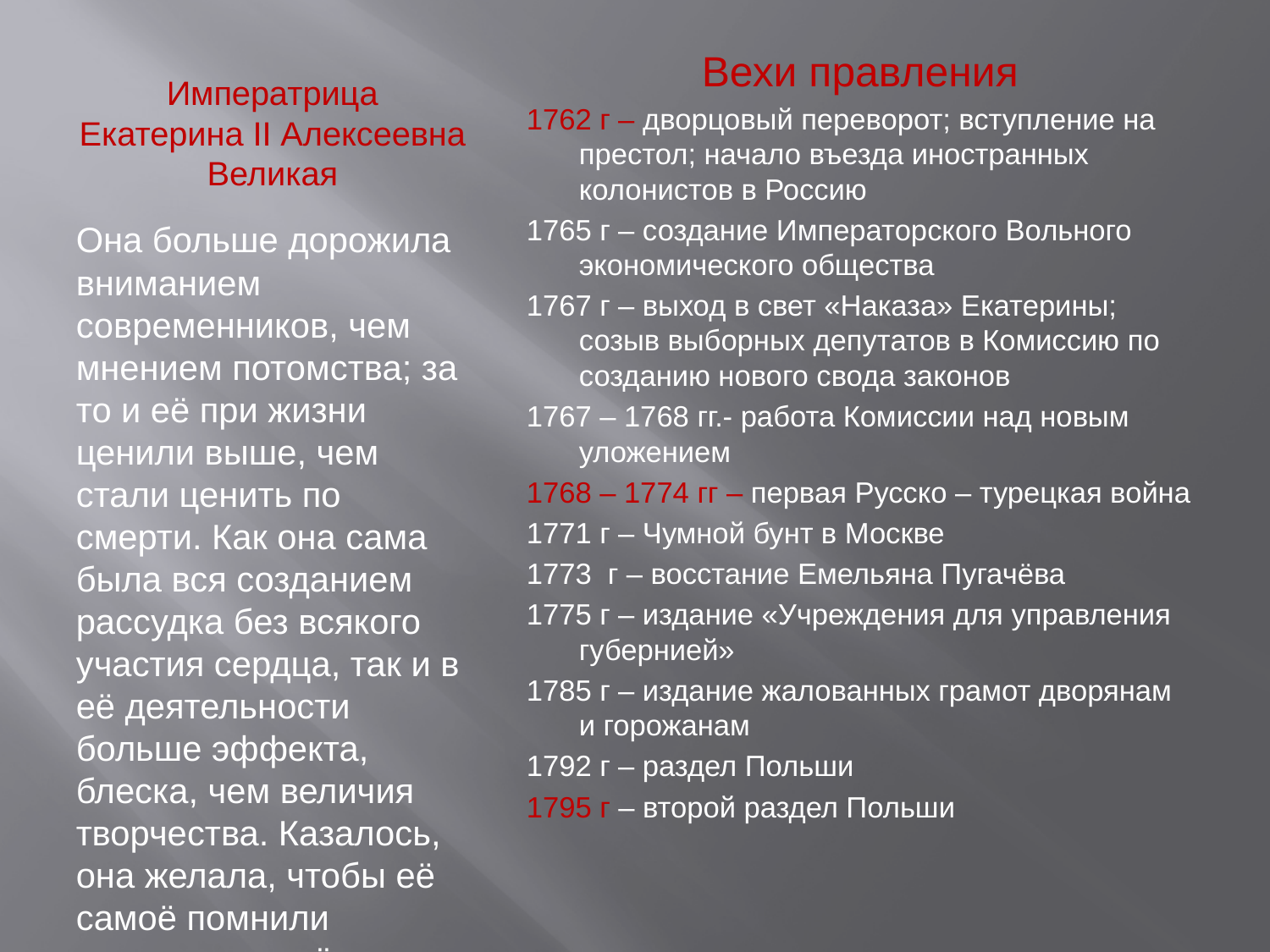

# Императрица Екатерина II Алексеевна Великая
Вехи правления
1762 г – дворцовый переворот; вступление на престол; начало въезда иностранных колонистов в Россию
1765 г – создание Императорского Вольного экономического общества
1767 г – выход в свет «Наказа» Екатерины; созыв выборных депутатов в Комиссию по созданию нового свода законов
1767 – 1768 гг.- работа Комиссии над новым уложением
1768 – 1774 гг – первая Русско – турецкая война
1771 г – Чумной бунт в Москве
1773  г – восстание Емельяна Пугачёва
1775 г – издание «Учреждения для управления губернией»
1785 г – издание жалованных грамот дворянам и горожанам
1792 г – раздел Польши
1795 г – второй раздел Польши

Она больше дорожила вниманием современников, чем мнением потомства; за то и её при жизни ценили выше, чем стали ценить по смерти. Как она сама была вся созданием рассудка без всякого участия сердца, так и в её деятельности больше эффекта, блеска, чем величия творчества. Казалось, она желала, чтобы её самоё помнили дольше, чем её деяния.
В. О. Ключевский